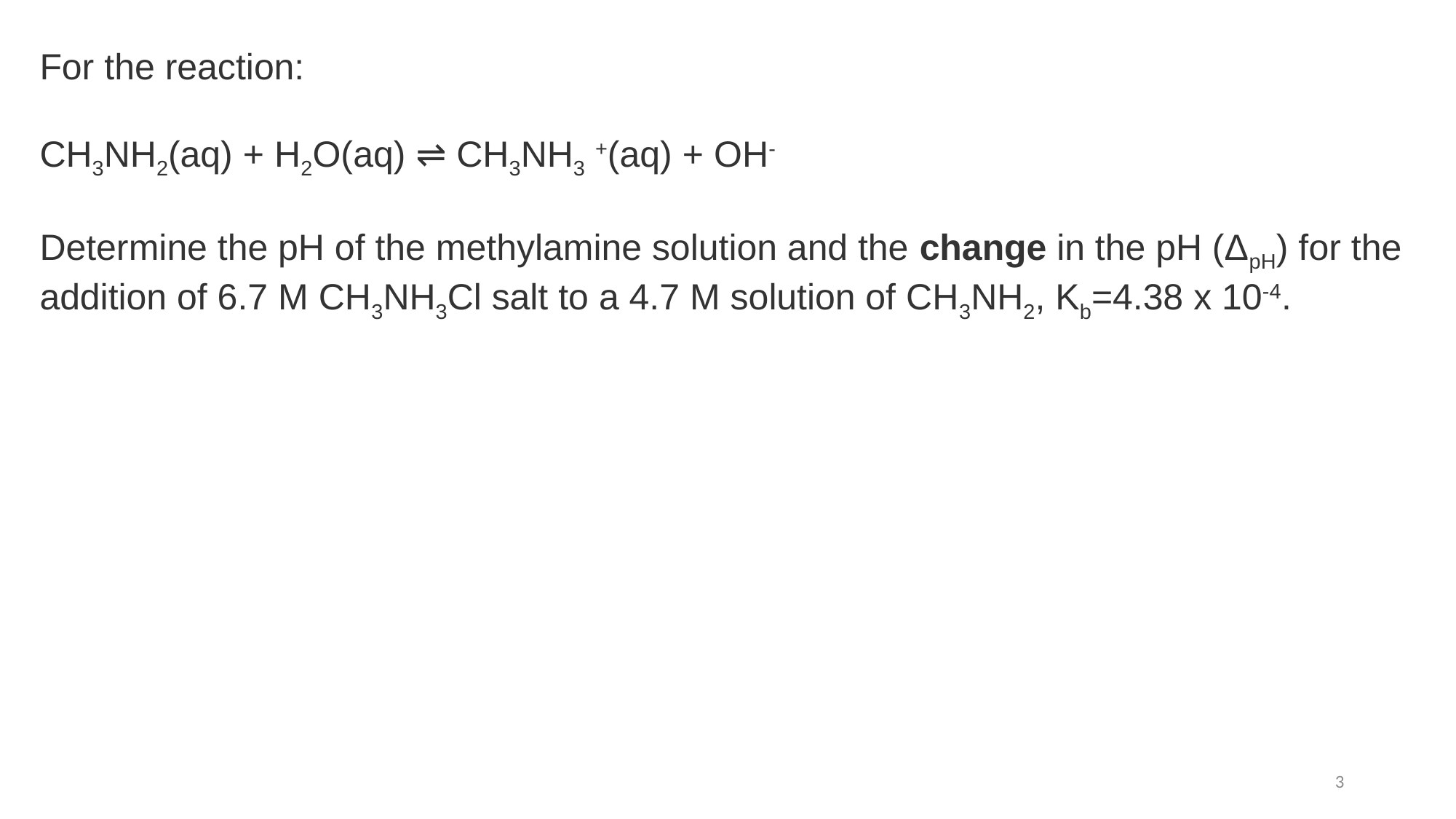

For the reaction:
CH3NH2(aq) + H2O(aq) ⇌ CH3NH3 +(aq) + OH-
Determine the pH of the methylamine solution and the change in the pH (ΔpH) for the addition of 6.7 M CH3NH3Cl salt to a 4.7 M solution of CH3NH2, Kb=4.38 x 10-4.
3